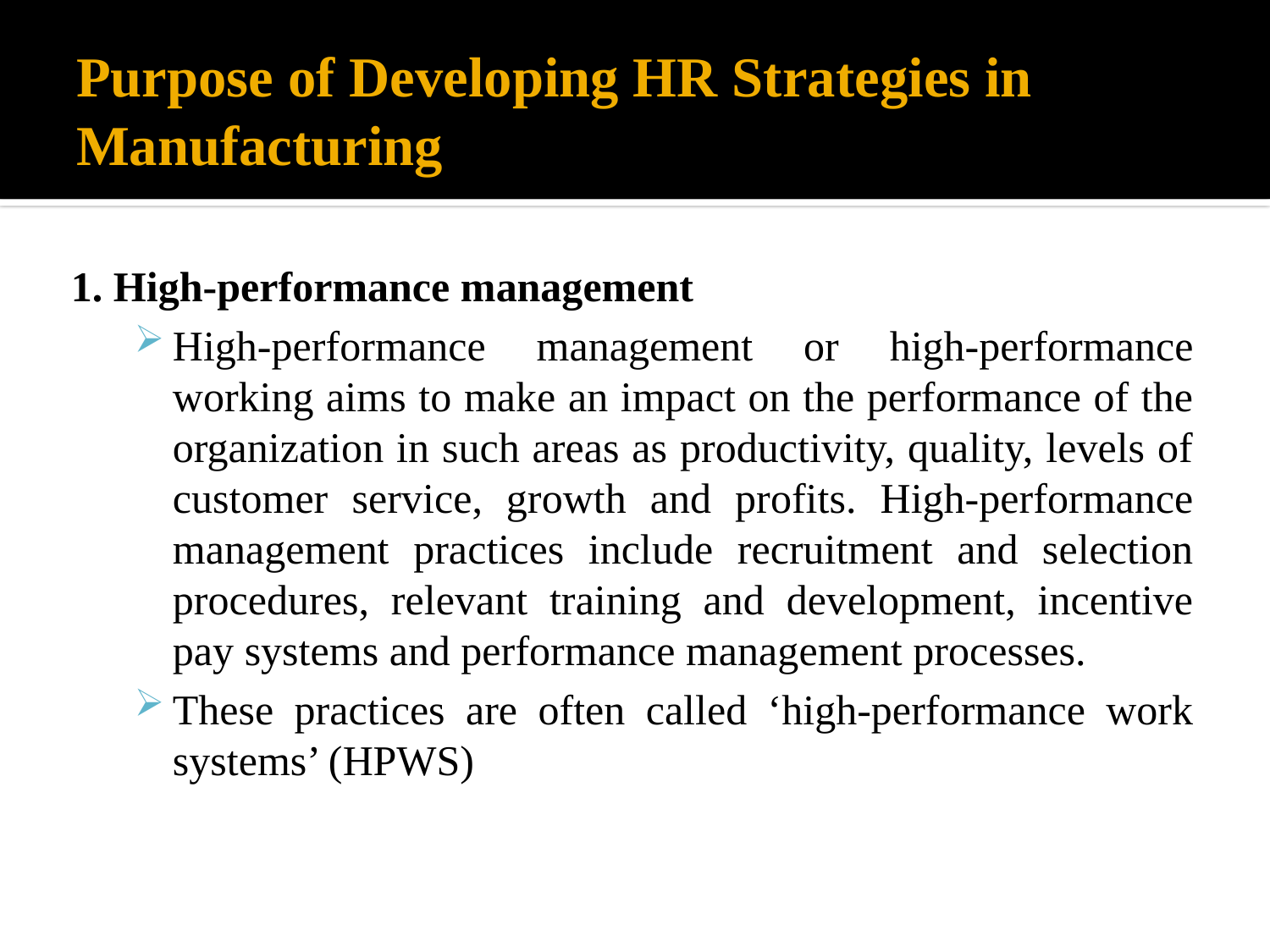

# Purpose of Developing HR Strategies in Manufacturing
1. High-performance management
High-performance management or high-performance working aims to make an impact on the performance of the organization in such areas as productivity, quality, levels of customer service, growth and profits. High-performance management practices include recruitment and selection procedures, relevant training and development, incentive pay systems and performance management processes.
These practices are often called ‘high-performance work systems’ (HPWS)